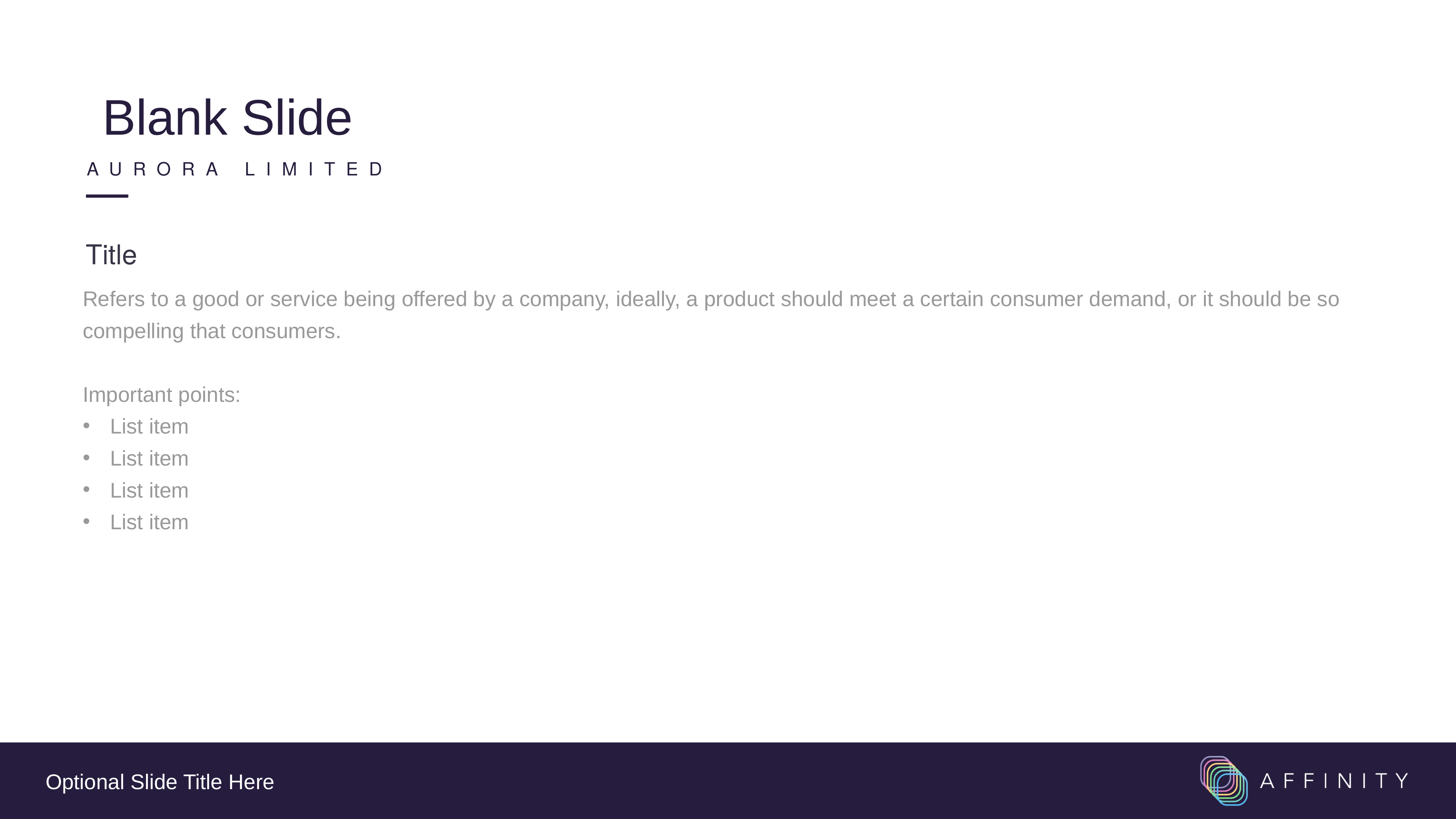

Blank Slide
AURORA LIMITED

Title
Refers to a good or service being offered by a company, ideally, a product should meet a certain consumer demand, or it should be so compelling that consumers.

Important points:
List item
List item
List item
List item
Optional Slide Title Here